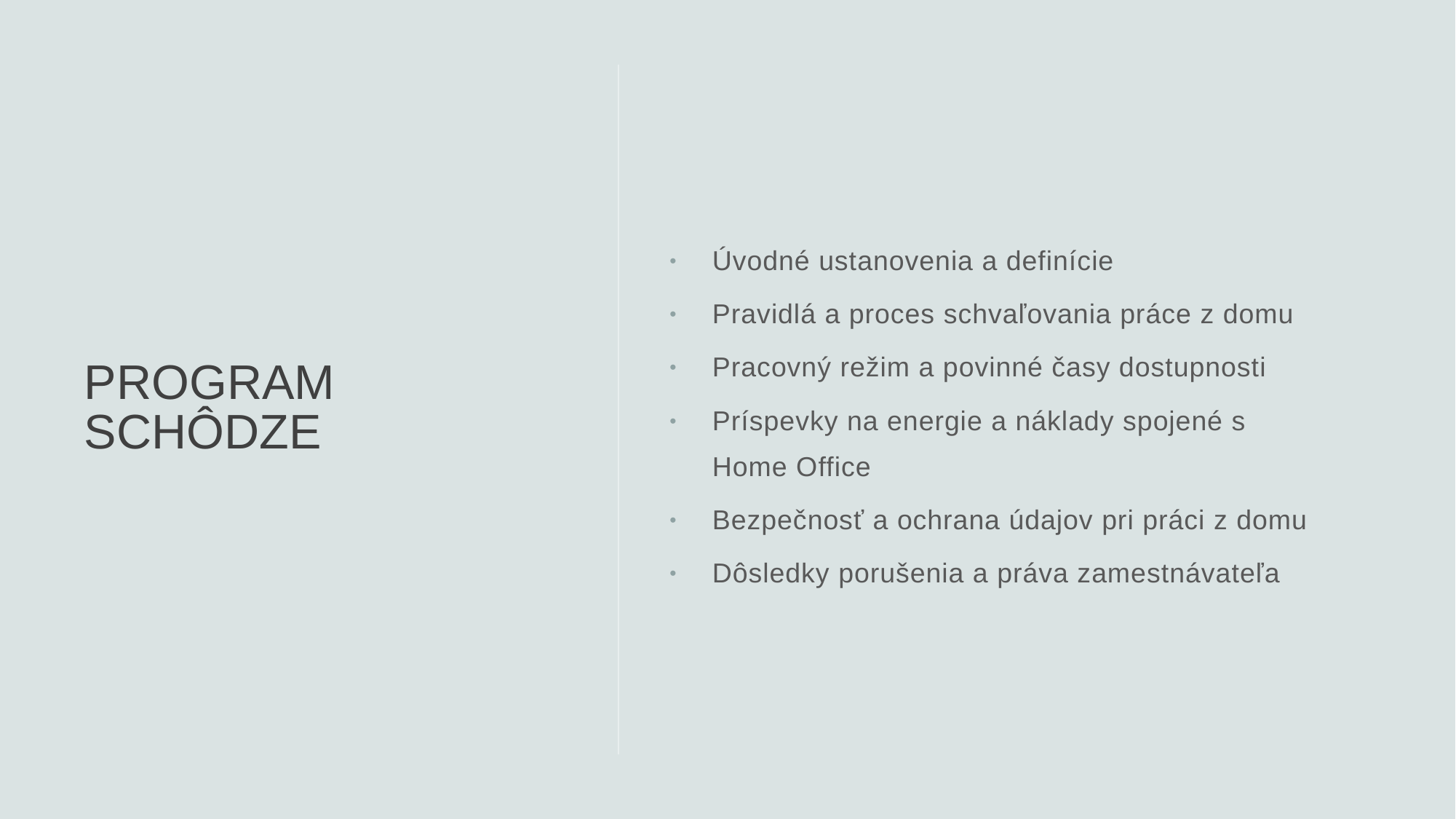

Úvodné ustanovenia a definície
Pravidlá a proces schvaľovania práce z domu
Pracovný režim a povinné časy dostupnosti
Príspevky na energie a náklady spojené s Home Office
Bezpečnosť a ochrana údajov pri práci z domu
Dôsledky porušenia a práva zamestnávateľa
# Program schôdze